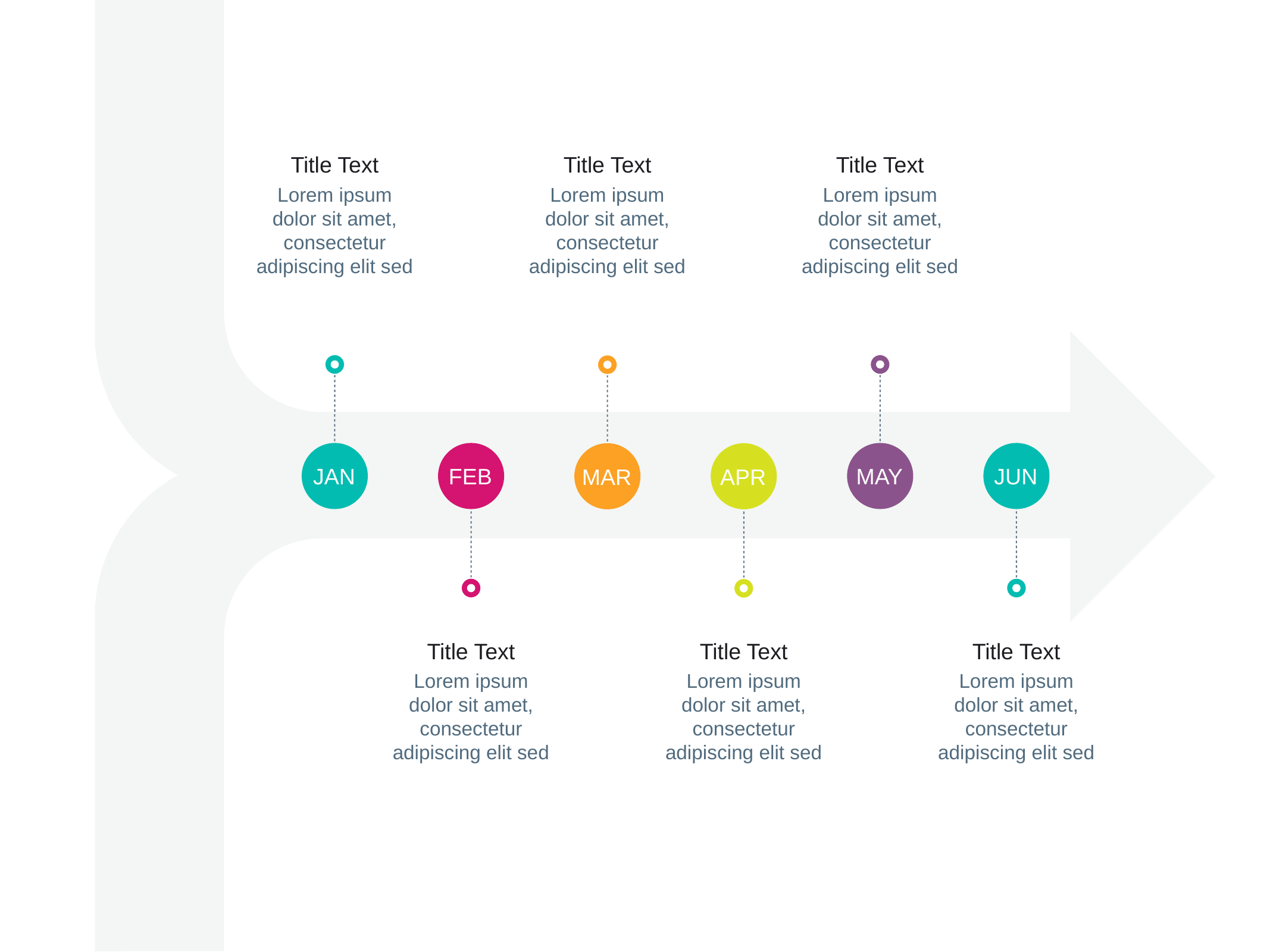

Title Text
Title Text
Title Text
Lorem ipsum dolor sit amet, consectetur adipiscing elit sed
Lorem ipsum dolor sit amet, consectetur adipiscing elit sed
Lorem ipsum dolor sit amet, consectetur adipiscing elit sed

JAN
FEB
MAY
JUN
MAR
APR

Title Text
Title Text
Title Text
Lorem ipsum dolor sit amet, consectetur adipiscing elit sed
Lorem ipsum dolor sit amet, consectetur adipiscing elit sed
Lorem ipsum dolor sit amet, consectetur adipiscing elit sed